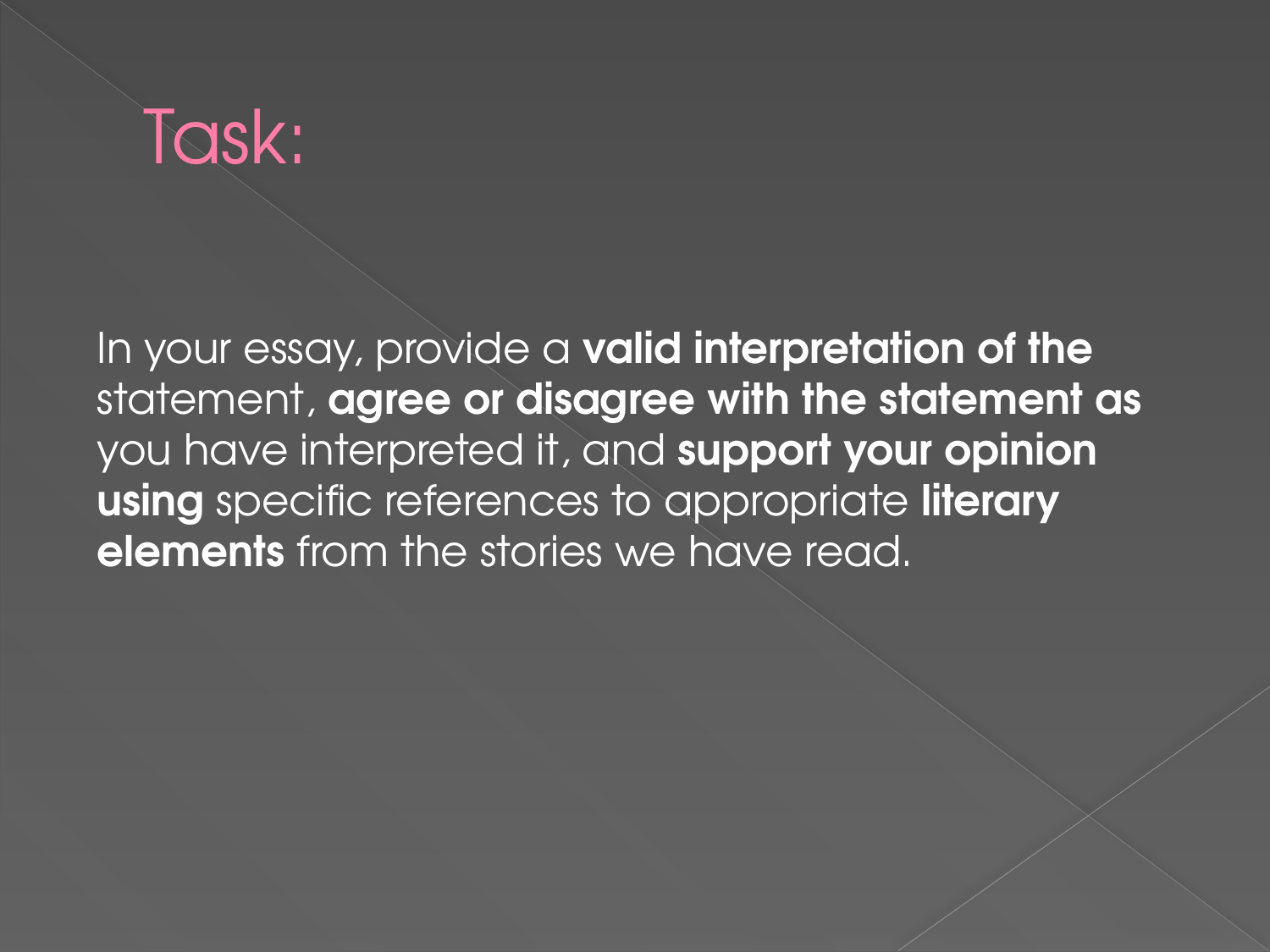

# Task:

In your essay, provide a valid interpretation of the
statement, agree or disagree with the statement as
you have interpreted it, and support your opinion using specific references to appropriate literary elements from the stories we have read.